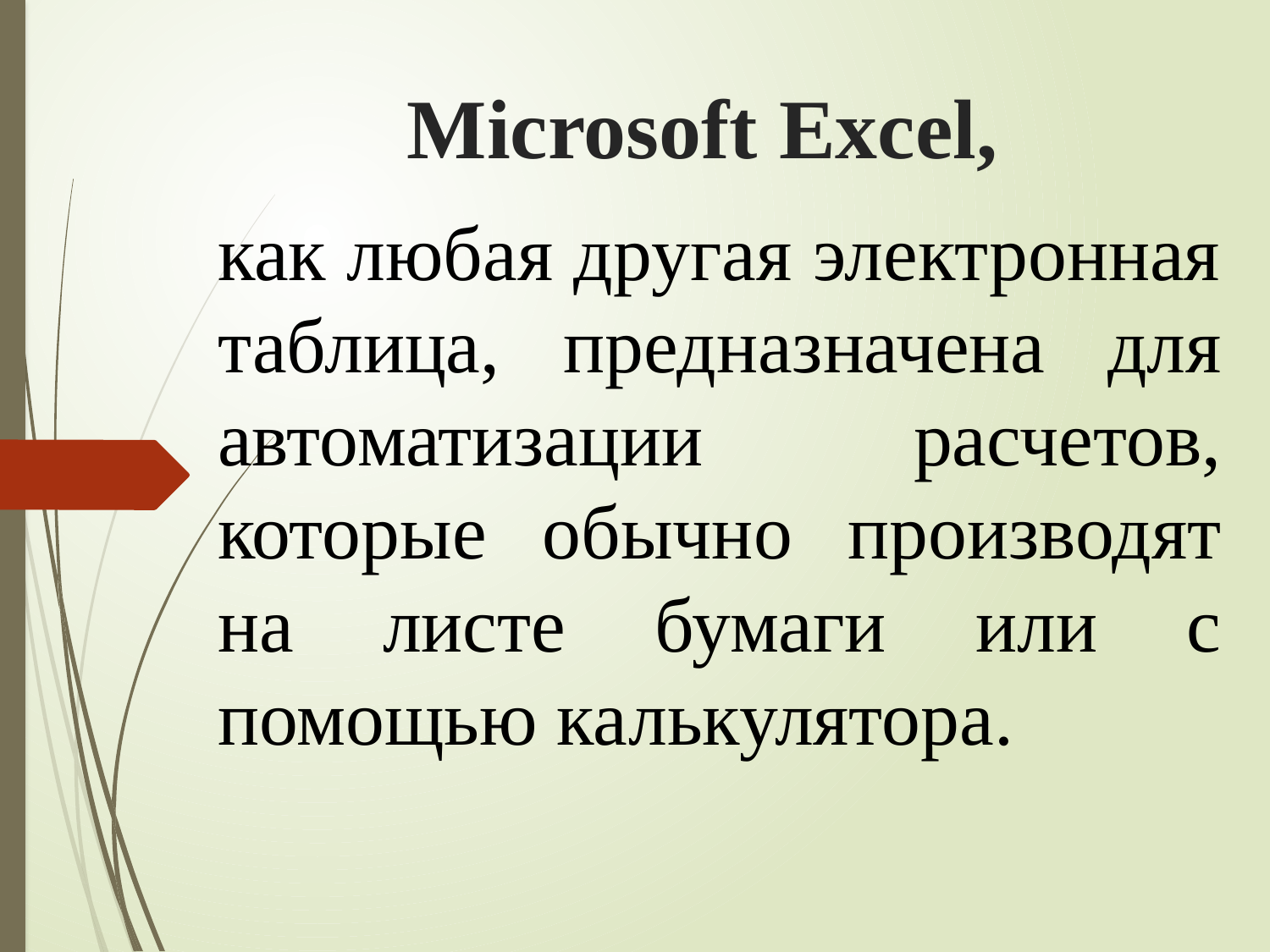

# Microsoft Excel,
как любая другая электронная таблица, предназначена для автоматизации расчетов, которые обычно производят на листе бумаги или с помощью калькулятора.